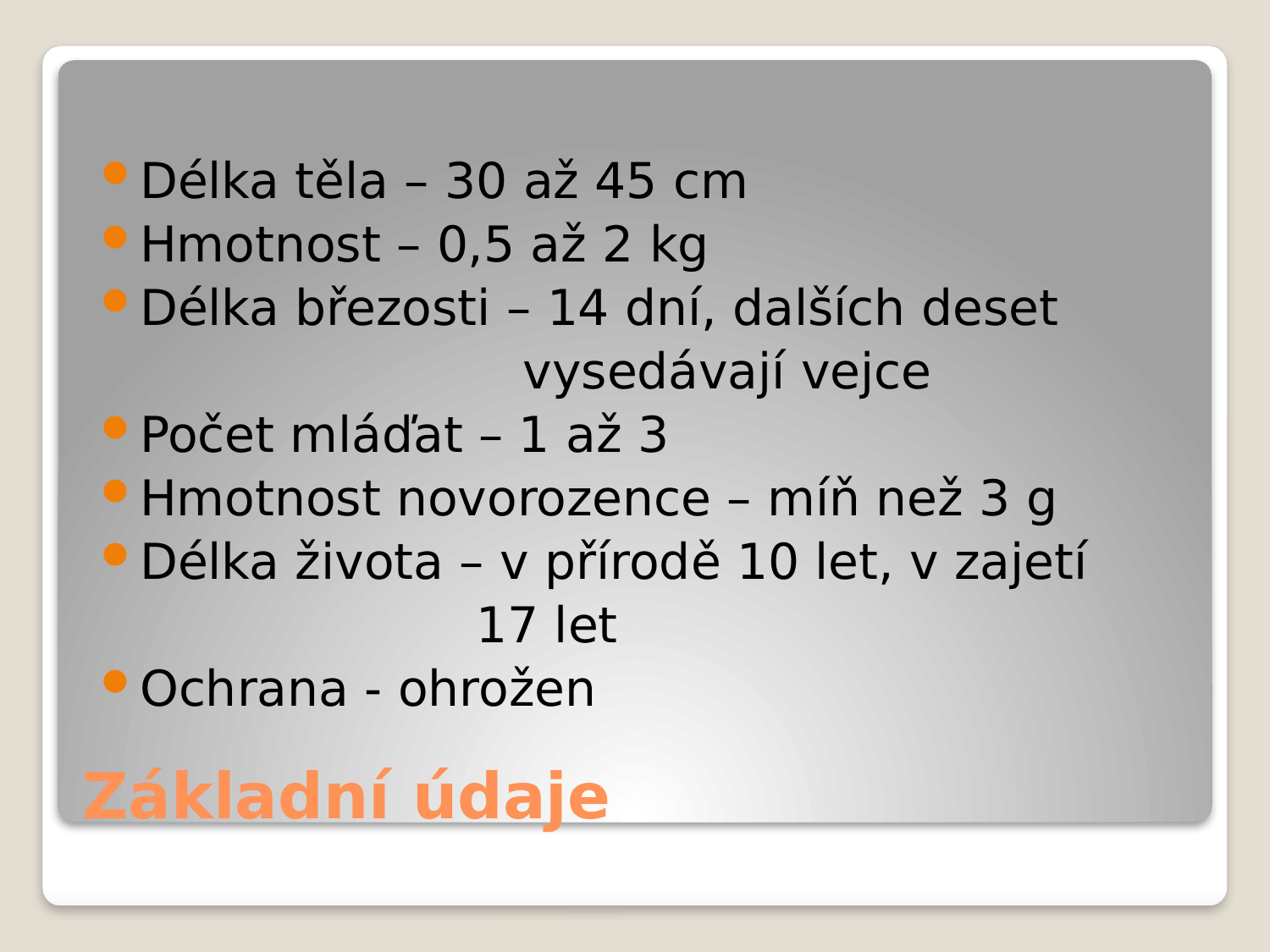

Délka těla – 30 až 45 cm
Hmotnost – 0,5 až 2 kg
Délka březosti – 14 dní, dalších deset
                           vysedávají vejce
Počet mláďat – 1 až 3
Hmotnost novorozence – míň než 3 g
Délka života – v přírodě 10 let, v zajetí
                        17 let
Ochrana - ohrožen

# Základní údaje